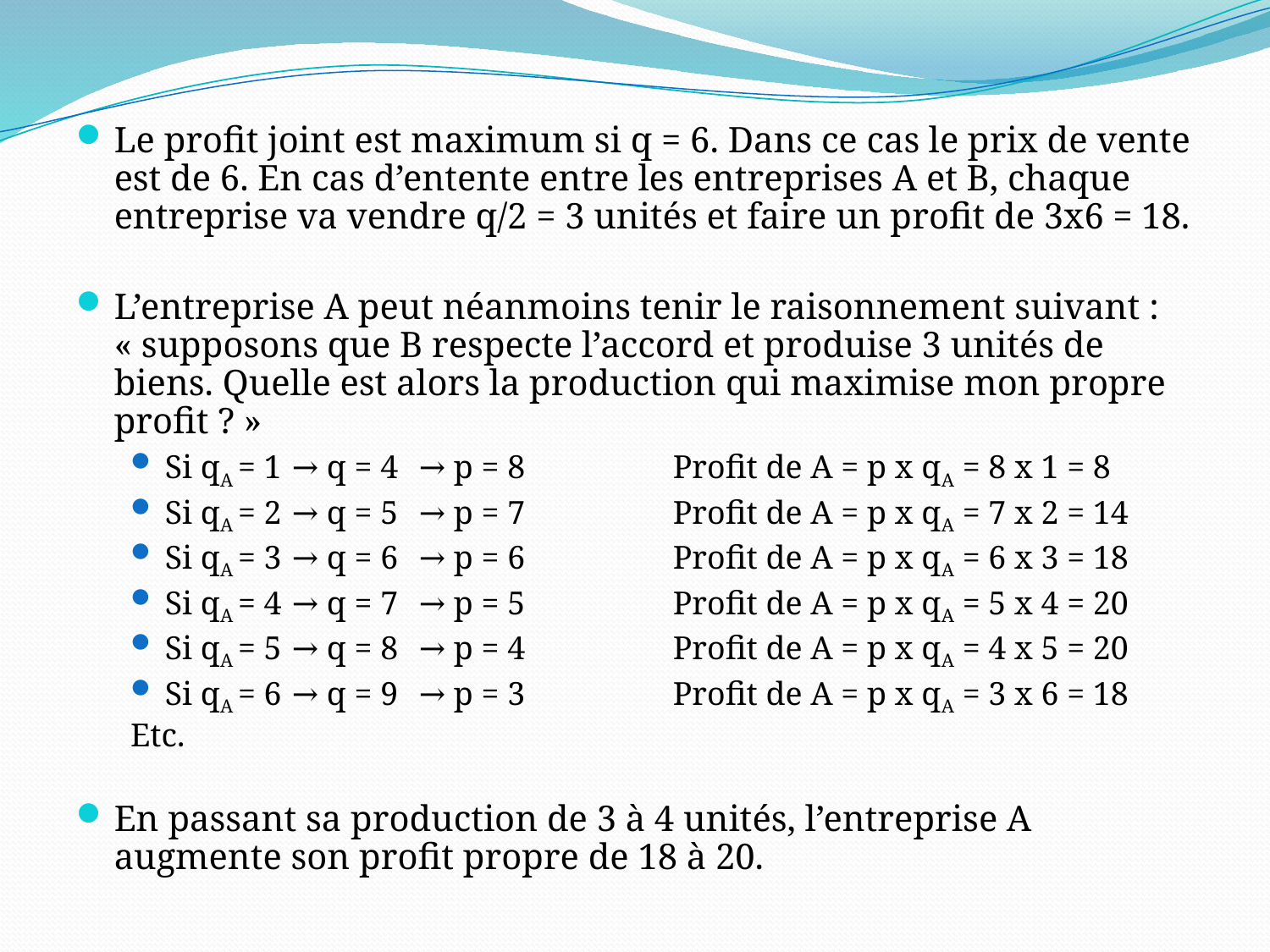

Le profit joint est maximum si q = 6. Dans ce cas le prix de vente est de 6. En cas d’entente entre les entreprises A et B, chaque entreprise va vendre q/2 = 3 unités et faire un profit de 3x6 = 18.

L’entreprise A peut néanmoins tenir le raisonnement suivant : « supposons que B respecte l’accord et produise 3 unités de biens. Quelle est alors la production qui maximise mon propre profit ? »
Si qA = 1 	→ q = 4 	→ p = 8		Profit de A = p x qA = 8 x 1 = 8
Si qA = 2 	→ q = 5 	→ p = 7		Profit de A = p x qA = 7 x 2 = 14
Si qA = 3 	→ q = 6 	→ p = 6		Profit de A = p x qA = 6 x 3 = 18
Si qA = 4 	→ q = 7 	→ p = 5		Profit de A = p x qA = 5 x 4 = 20
Si qA = 5 	→ q = 8 	→ p = 4		Profit de A = p x qA = 4 x 5 = 20
Si qA = 6 	→ q = 9 	→ p = 3		Profit de A = p x qA = 3 x 6 = 18
Etc.

En passant sa production de 3 à 4 unités, l’entreprise A augmente son profit propre de 18 à 20.